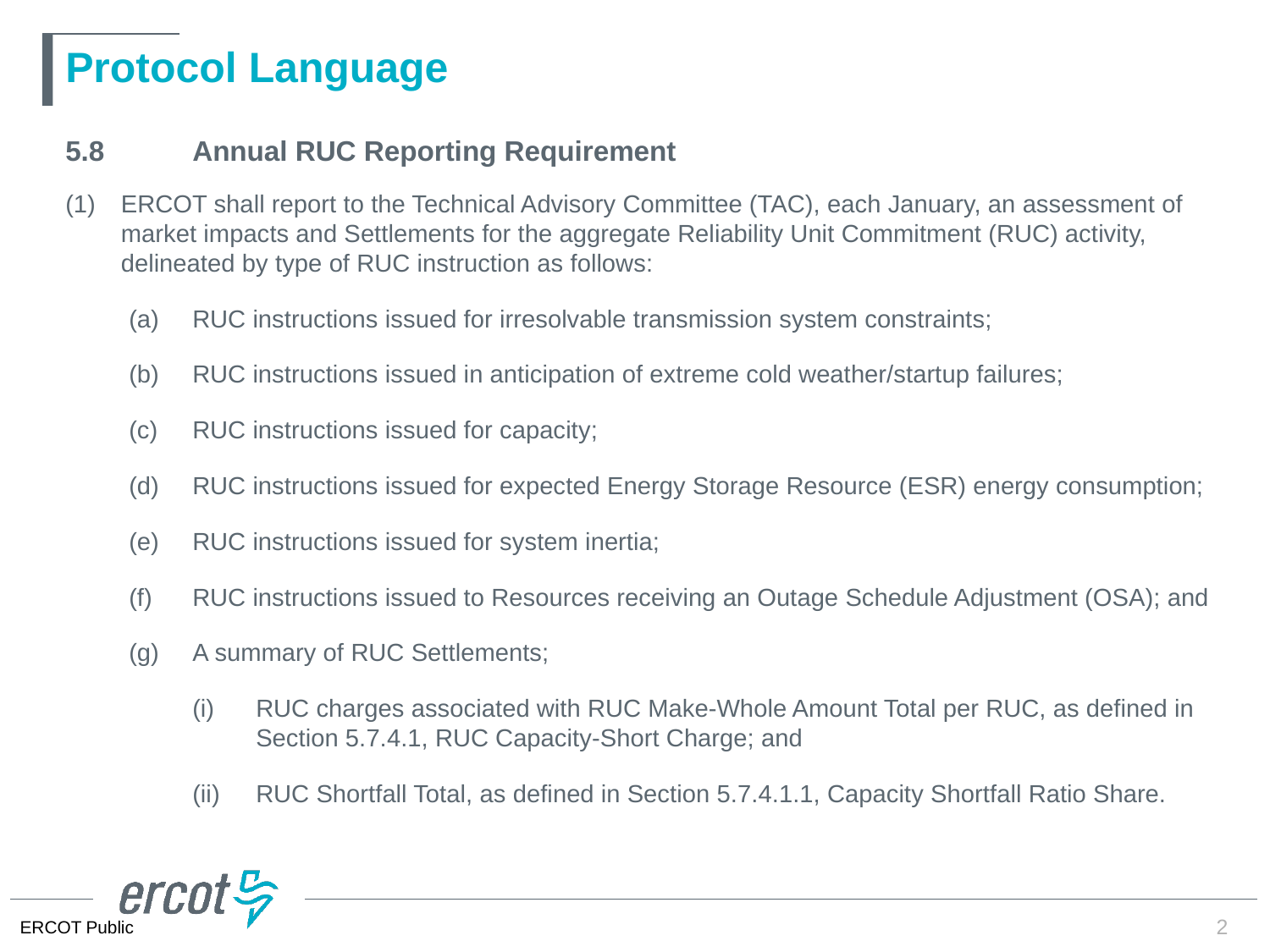

# Protocol Language
5.8	Annual RUC Reporting Requirement
(1)	ERCOT shall report to the Technical Advisory Committee (TAC), each January, an assessment of market impacts and Settlements for the aggregate Reliability Unit Commitment (RUC) activity, delineated by type of RUC instruction as follows:
(a)	RUC instructions issued for irresolvable transmission system constraints;
(b) 	RUC instructions issued in anticipation of extreme cold weather/startup failures;
(c)	RUC instructions issued for capacity;
(d)	RUC instructions issued for expected Energy Storage Resource (ESR) energy consumption;
(e)	RUC instructions issued for system inertia;
(f)	RUC instructions issued to Resources receiving an Outage Schedule Adjustment (OSA); and
(g)	A summary of RUC Settlements;
(i)	RUC charges associated with RUC Make-Whole Amount Total per RUC, as defined in Section 5.7.4.1, RUC Capacity-Short Charge; and
(ii)	RUC Shortfall Total, as defined in Section 5.7.4.1.1, Capacity Shortfall Ratio Share.

2